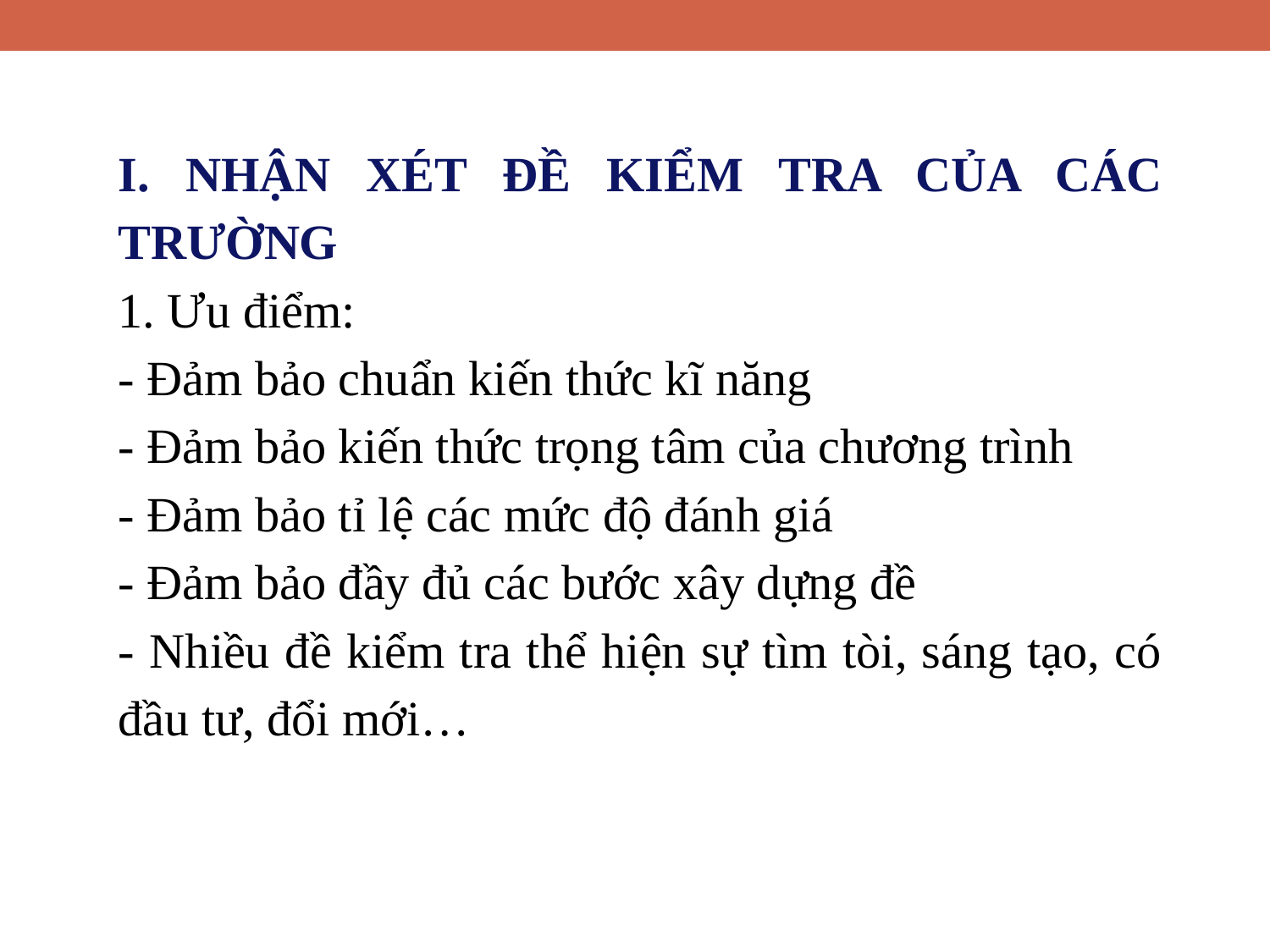

I. NHẬN XÉT ĐỀ KIỂM TRA CỦA CÁC TRƯỜNG
1. Ưu điểm:
- Đảm bảo chuẩn kiến thức kĩ năng
- Đảm bảo kiến thức trọng tâm của chương trình
- Đảm bảo tỉ lệ các mức độ đánh giá
- Đảm bảo đầy đủ các bước xây dựng đề
- Nhiều đề kiểm tra thể hiện sự tìm tòi, sáng tạo, có đầu tư, đổi mới…